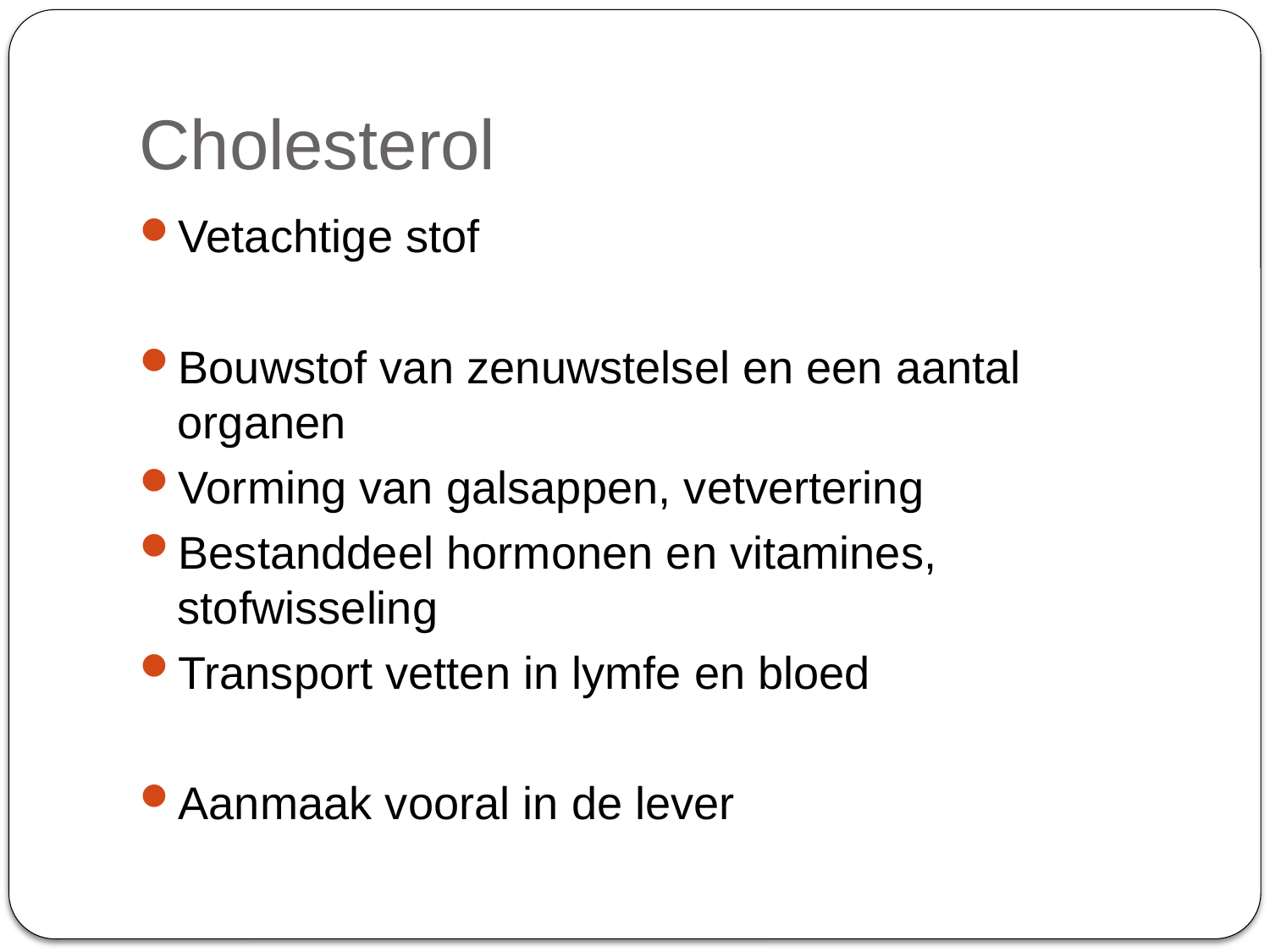

# Cholesterol
Vetachtige stof

Bouwstof van zenuwstelsel en een aantal organen
Vorming van galsappen, vetvertering
Bestanddeel hormonen en vitamines, stofwisseling
Transport vetten in lymfe en bloed

Aanmaak vooral in de lever